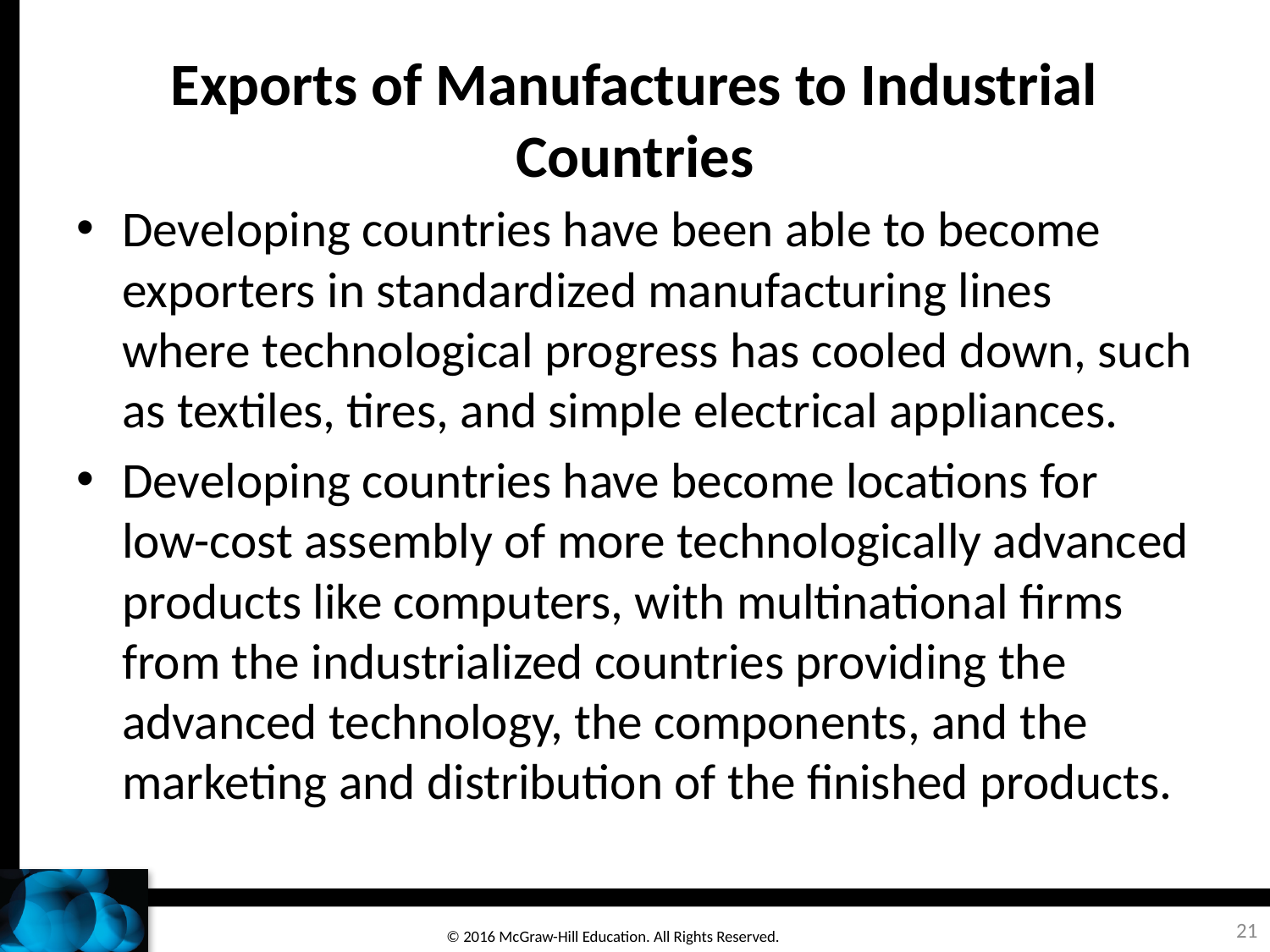

# Exports of Manufactures to Industrial Countries
Developing countries have been able to become exporters in standardized manufacturing lines where technological progress has cooled down, such as textiles, tires, and simple electrical appliances.
Developing countries have become locations for low-cost assembly of more technologically advanced products like computers, with multinational firms from the industrialized countries providing the advanced technology, the components, and the marketing and distribution of the finished products.

21
© 2016 McGraw-Hill Education. All Rights Reserved.